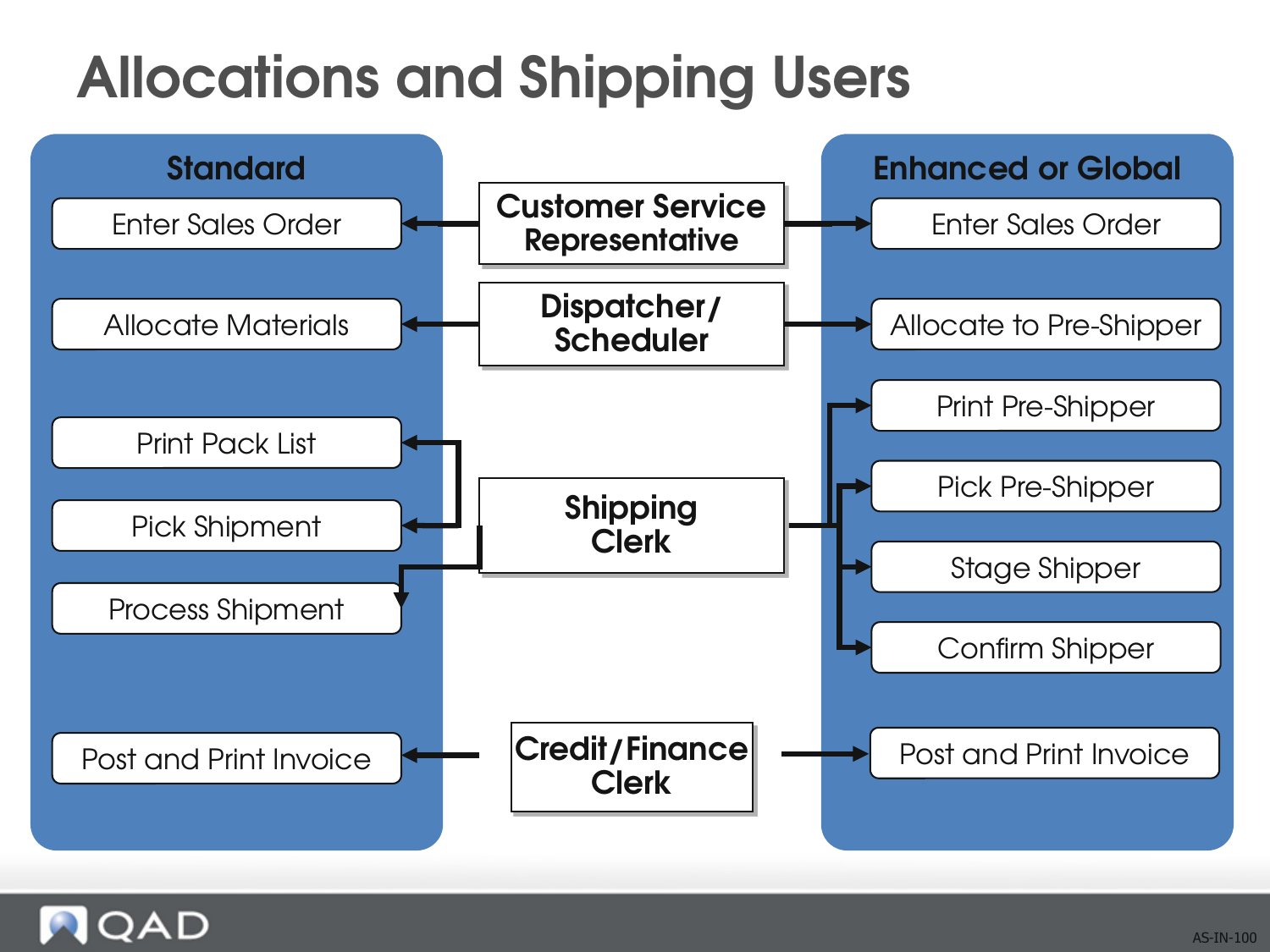

# Allocations and Shipping Users
Standard
Enhanced or Global
Customer Service
Representative
Enter Sales Order
Enter Sales Order
Dispatcher/
Scheduler
Allocate Materials
Allocate to Pre-Shipper
Print Pre-Shipper
Print Pack List
Pick Pre-Shipper
Shipping
Clerk
Pick Shipment
Stage Shipper
Process Shipment
Confirm Shipper
Credit/Finance
Clerk
Post and Print Invoice
Post and Print Invoice
AS-IN-100